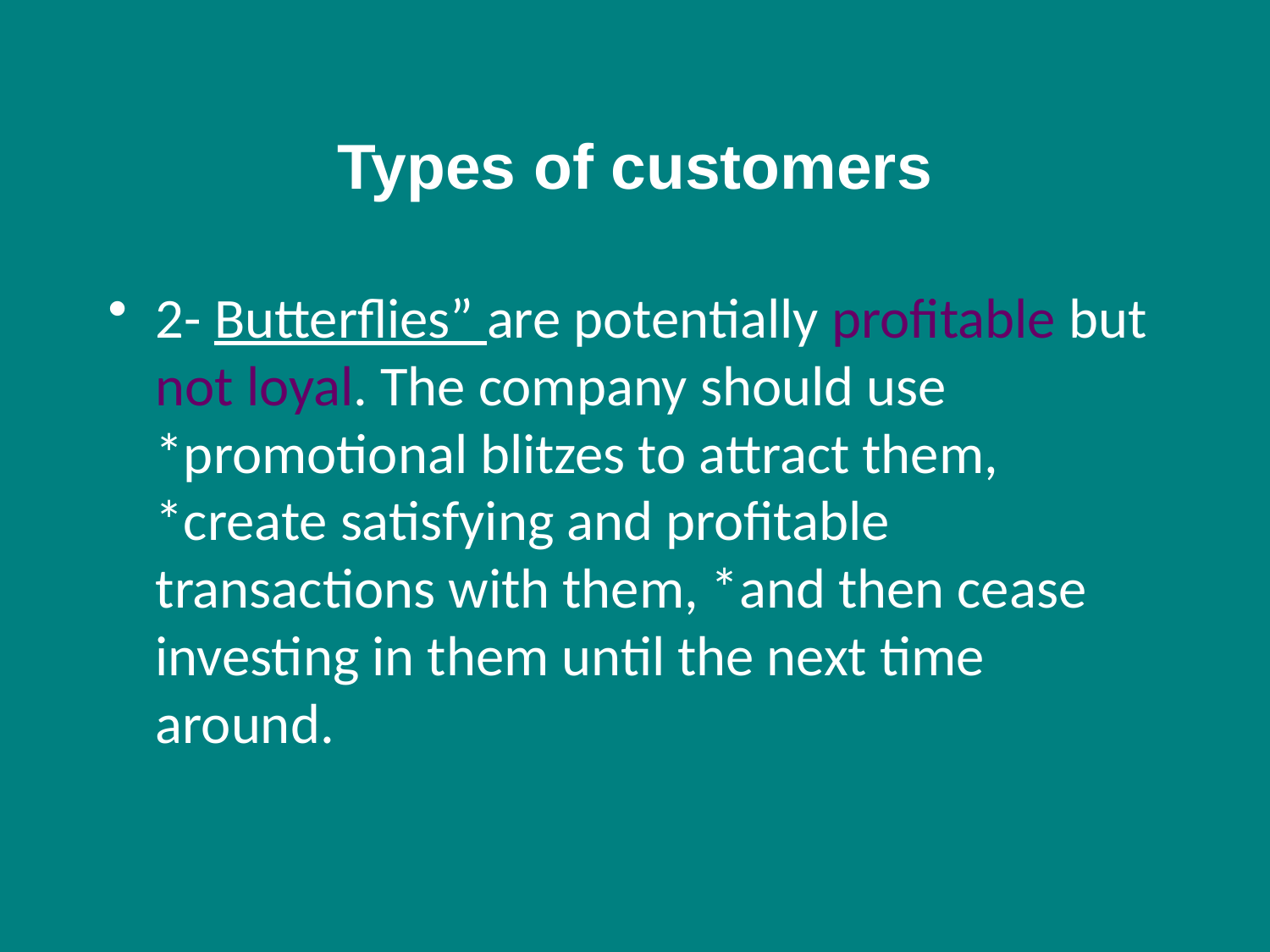

# Types of customers
2- Butterflies” are potentially profitable but not loyal. The company should use *promotional blitzes to attract them,  *create satisfying and profitable transactions with them, *and then cease investing in them until the next time around.